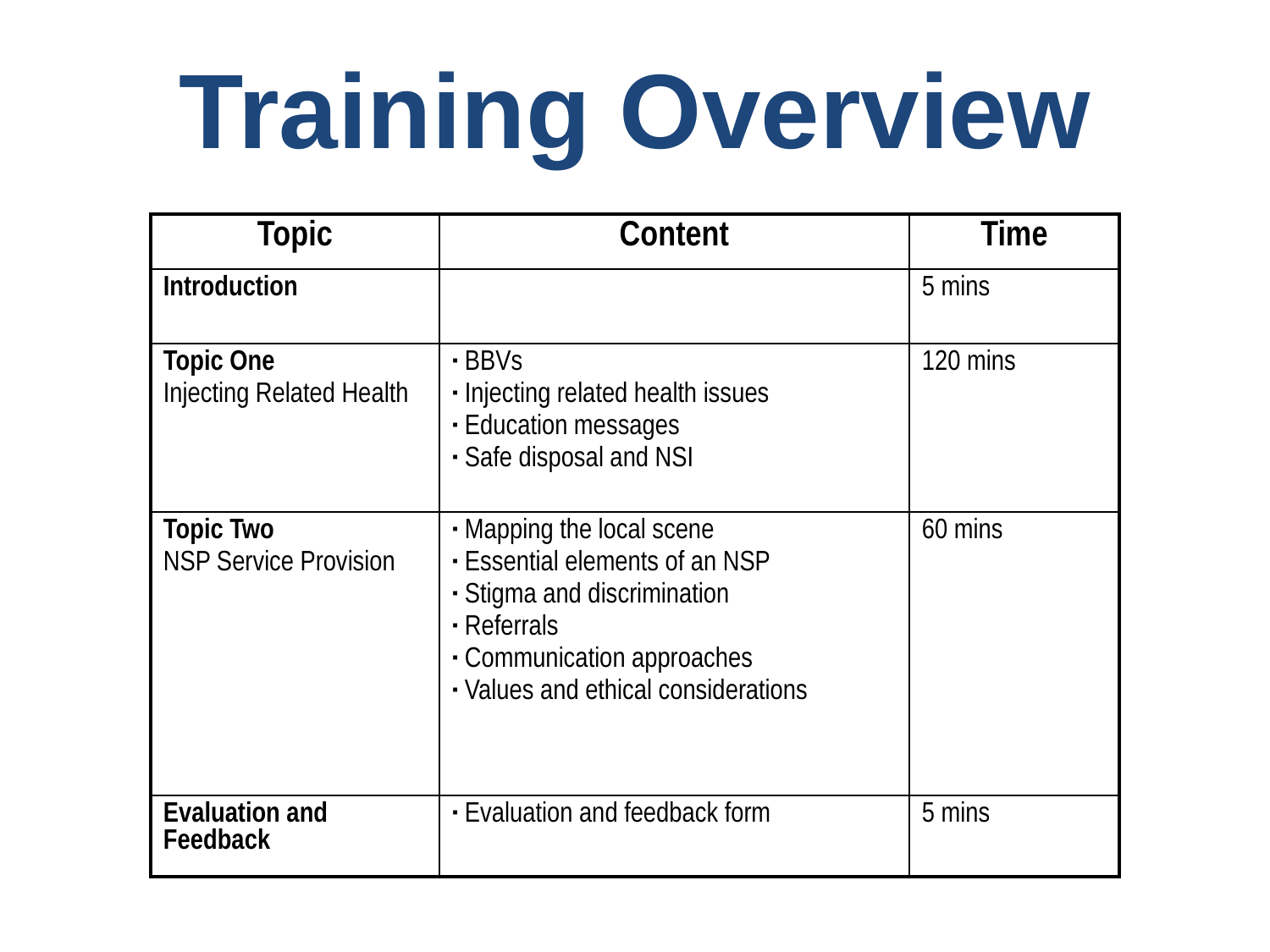

# Training Overview
| Topic | Content | Time |
| --- | --- | --- |
| Introduction |  | 5 mins |
| Topic One Injecting Related Health | BBVs Injecting related health issues Education messages Safe disposal and NSI | 120 mins |
| Topic Two NSP Service Provision | Mapping the local scene Essential elements of an NSP Stigma and discrimination Referrals Communication approaches Values and ethical considerations | 60 mins |
| Evaluation and Feedback | Evaluation and feedback form | 5 mins |